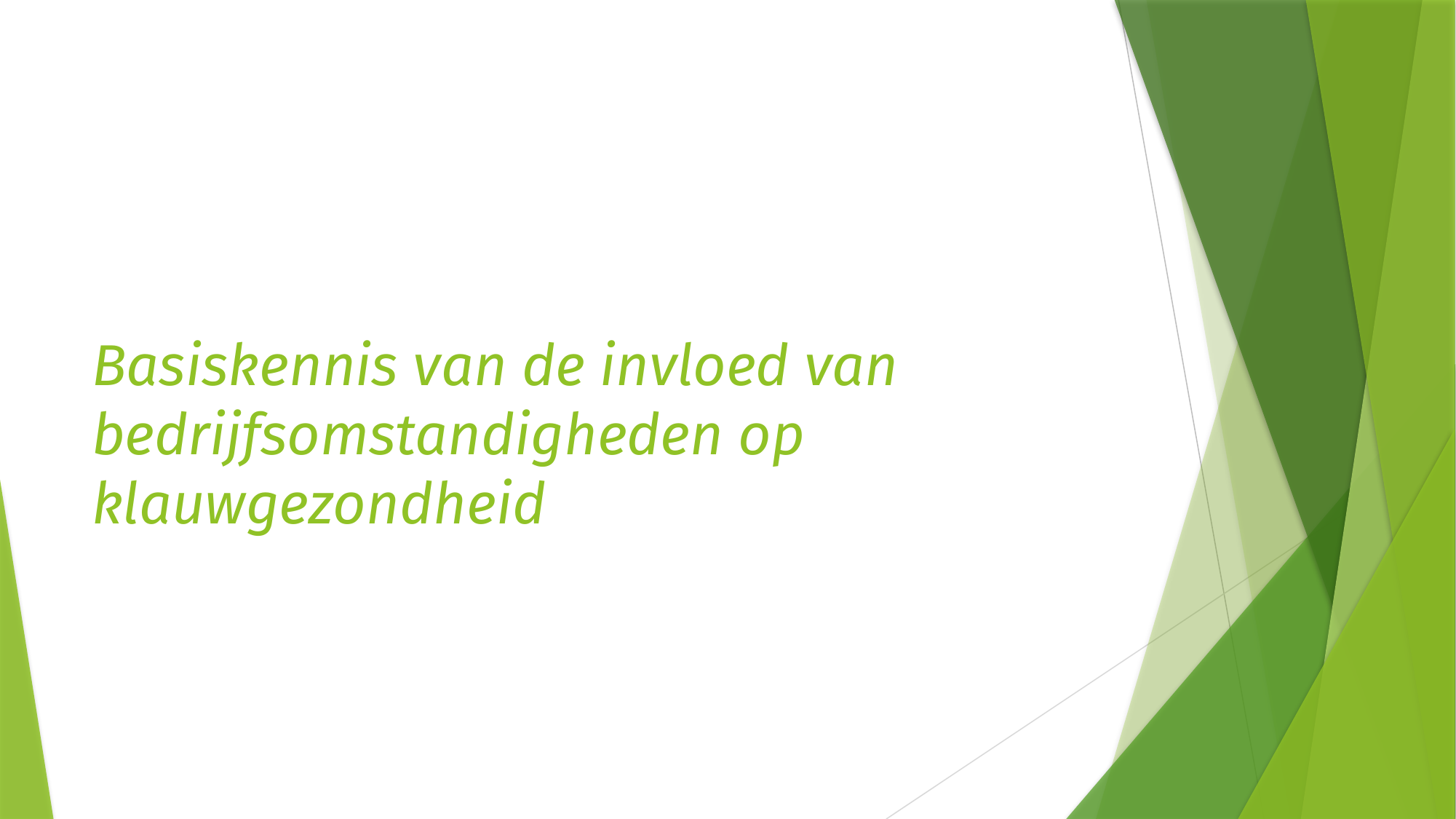

# Basiskennis van de invloed van bedrijfsomstandigheden op klauwgezondheid